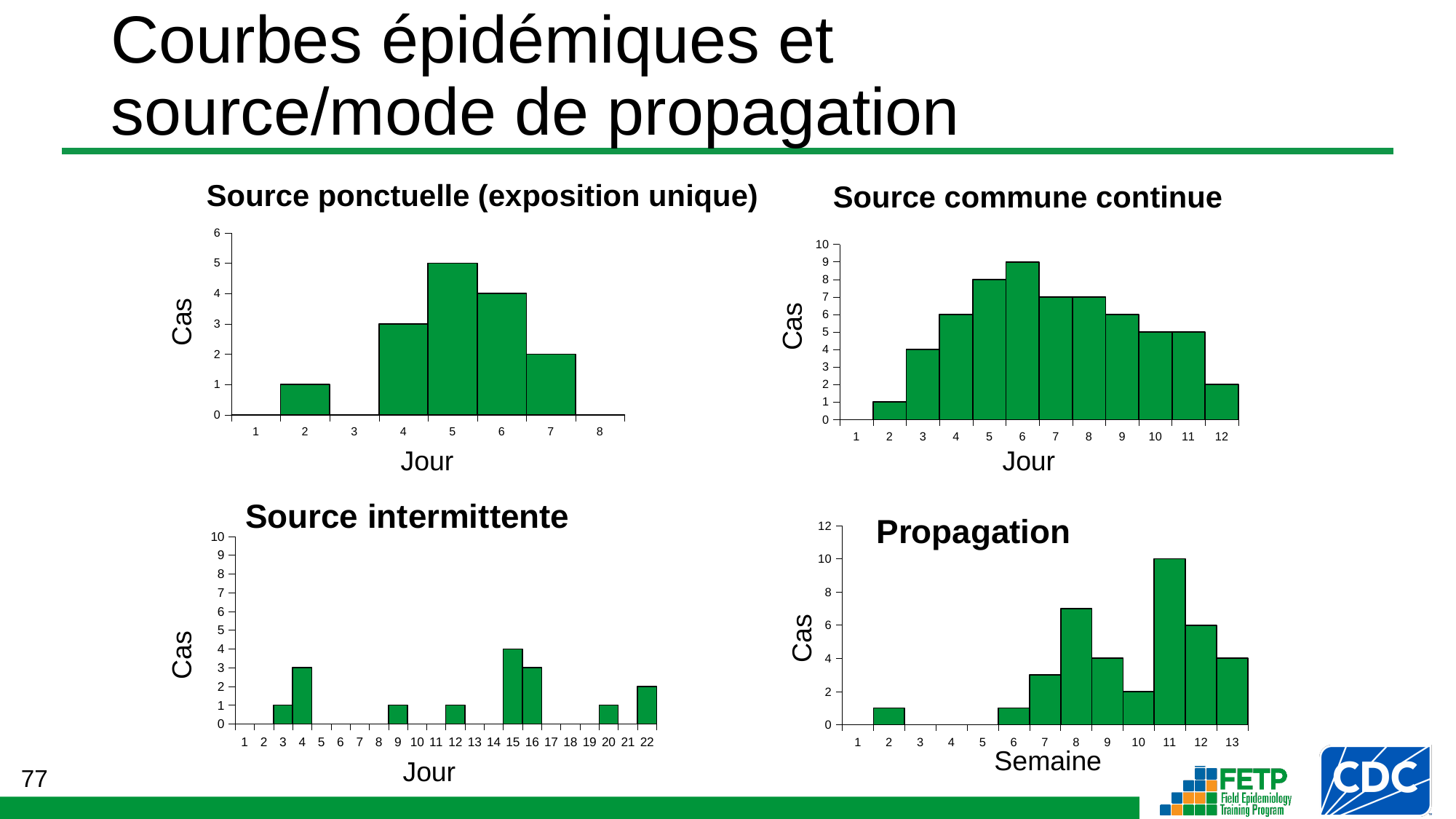

# Courbes épidémiques et source/mode de propagation
Source ponctuelle (exposition unique)
Source commune continue

### Chart

| Category |  |
|---|---|
Cas
Jour

### Chart

| Category |  |
|---|---|
Cas
Jour
Source intermittente

### Chart

| Category |  |
|---|---|
Cas
Semaine
Propagation

### Chart

| Category |  |
|---|---|
Cas
Jour